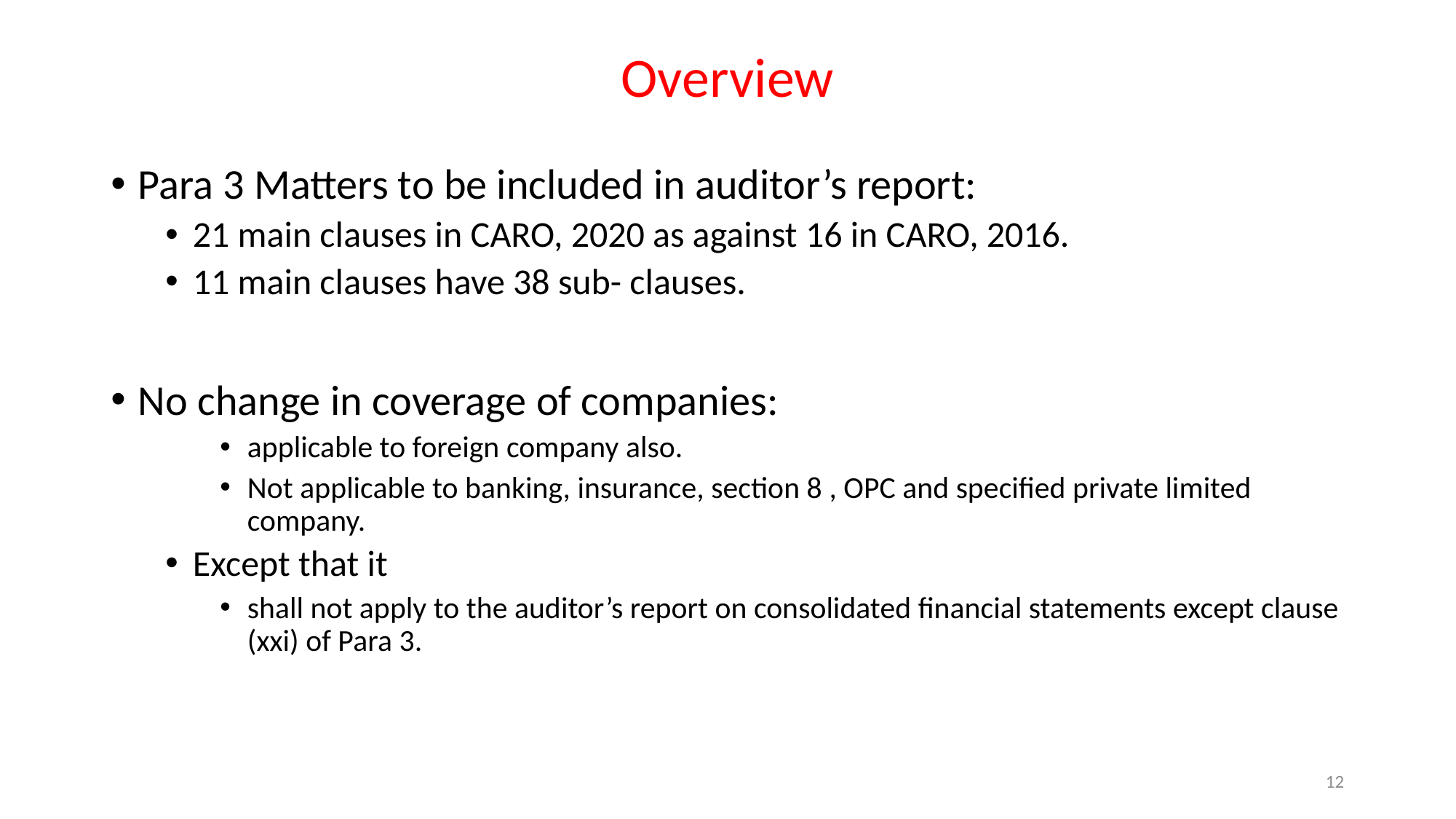

# Overview
Para 3 Matters to be included in auditor’s report:
21 main clauses in CARO, 2020 as against 16 in CARO, 2016.
11 main clauses have 38 sub- clauses.

No change in coverage of companies:
applicable to foreign company also.
Not applicable to banking, insurance, section 8 , OPC and specified private limited company.
Except that it
shall not apply to the auditor’s report on consolidated financial statements except clause (xxi) of Para 3.

12